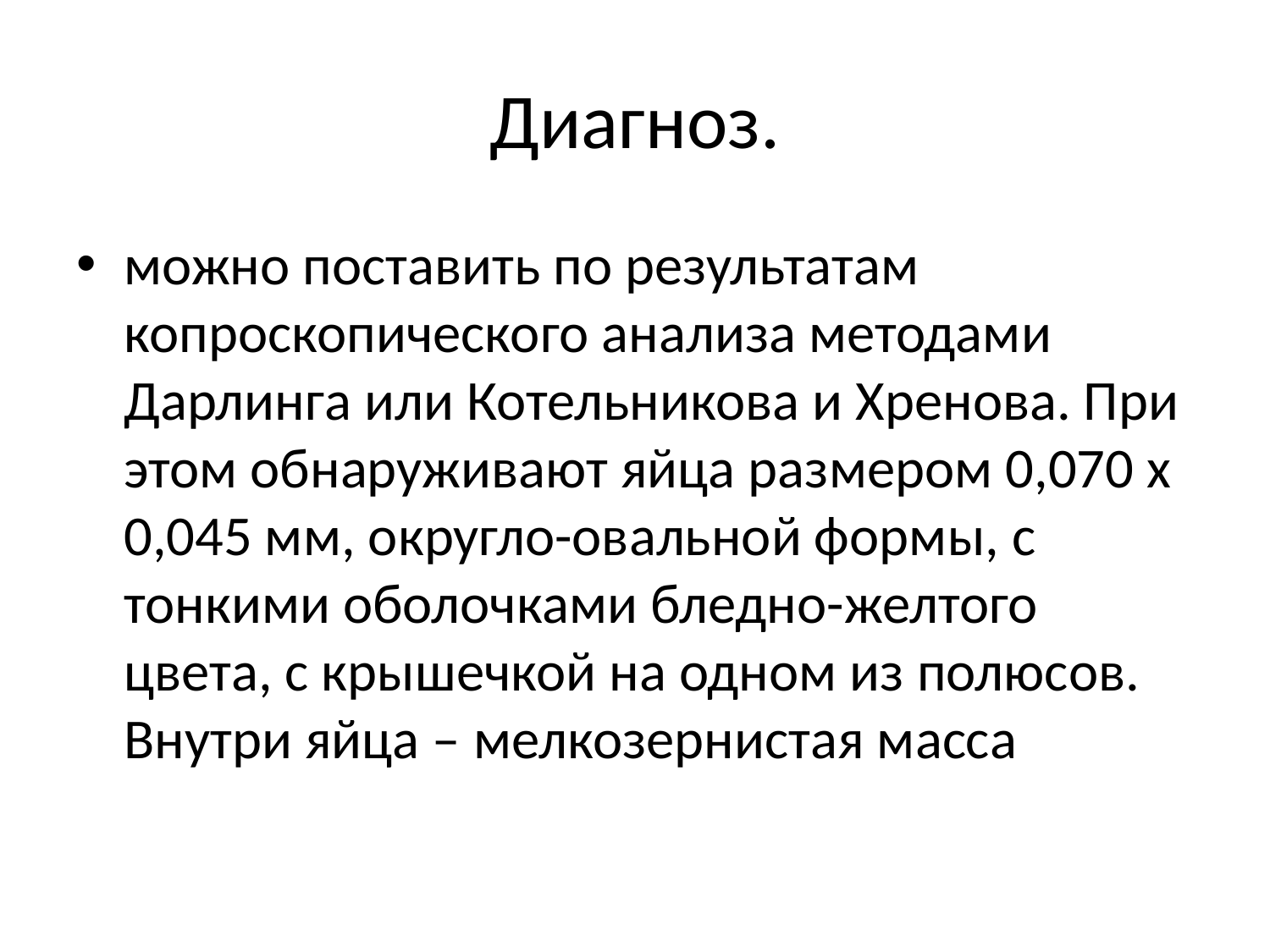

# Диагноз.
можно поставить по результатам  копроскопического анализа методами Дарлинга или Котельникова и Хренова. При этом обнаруживают яйца размером 0,070 х 0,045 мм, округло-овальной формы, с тонкими оболочками бледно-желтого цвета, с крышечкой на одном из полюсов. Внутри яйца – мелкозернистая масса